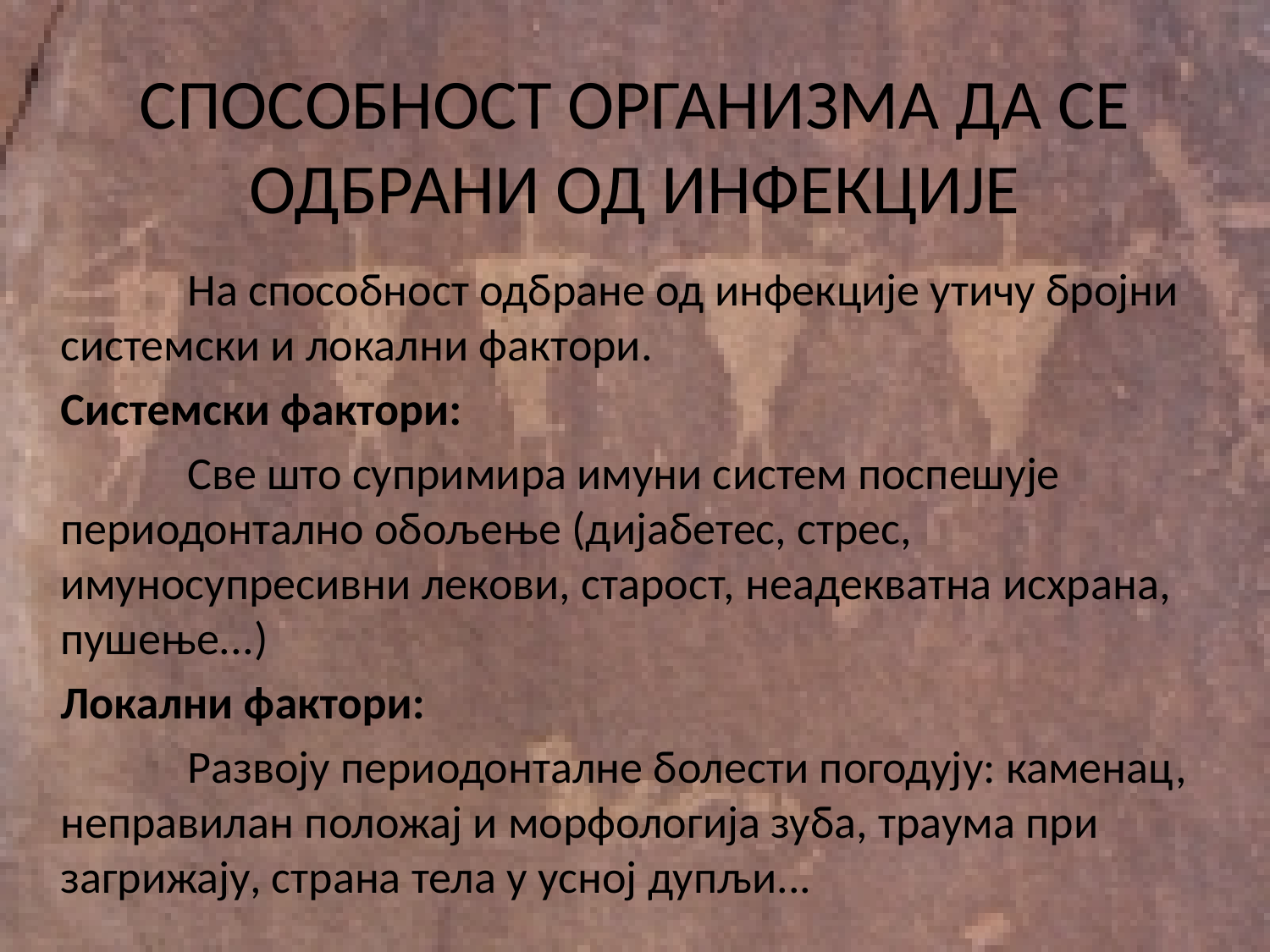

# СПОСОБНОСТ ОРГАНИЗМА ДА СЕ ОДБРАНИ ОД ИНФЕКЦИЈЕ
		На способност одбране од инфекције утичу бројни системски и локални фактори.
	Системски фактори:
		Све што супримира имуни систем поспешује периодонтално обољење (дијабетес, стрес, имуносупресивни лекови, старост, неадекватна исхрана, пушење...)
	Локални фактори:
		Развоју периодонталне болести погодују: каменац, неправилан положај и морфологија зуба, траума при загрижају, страна тела у усној дупљи...